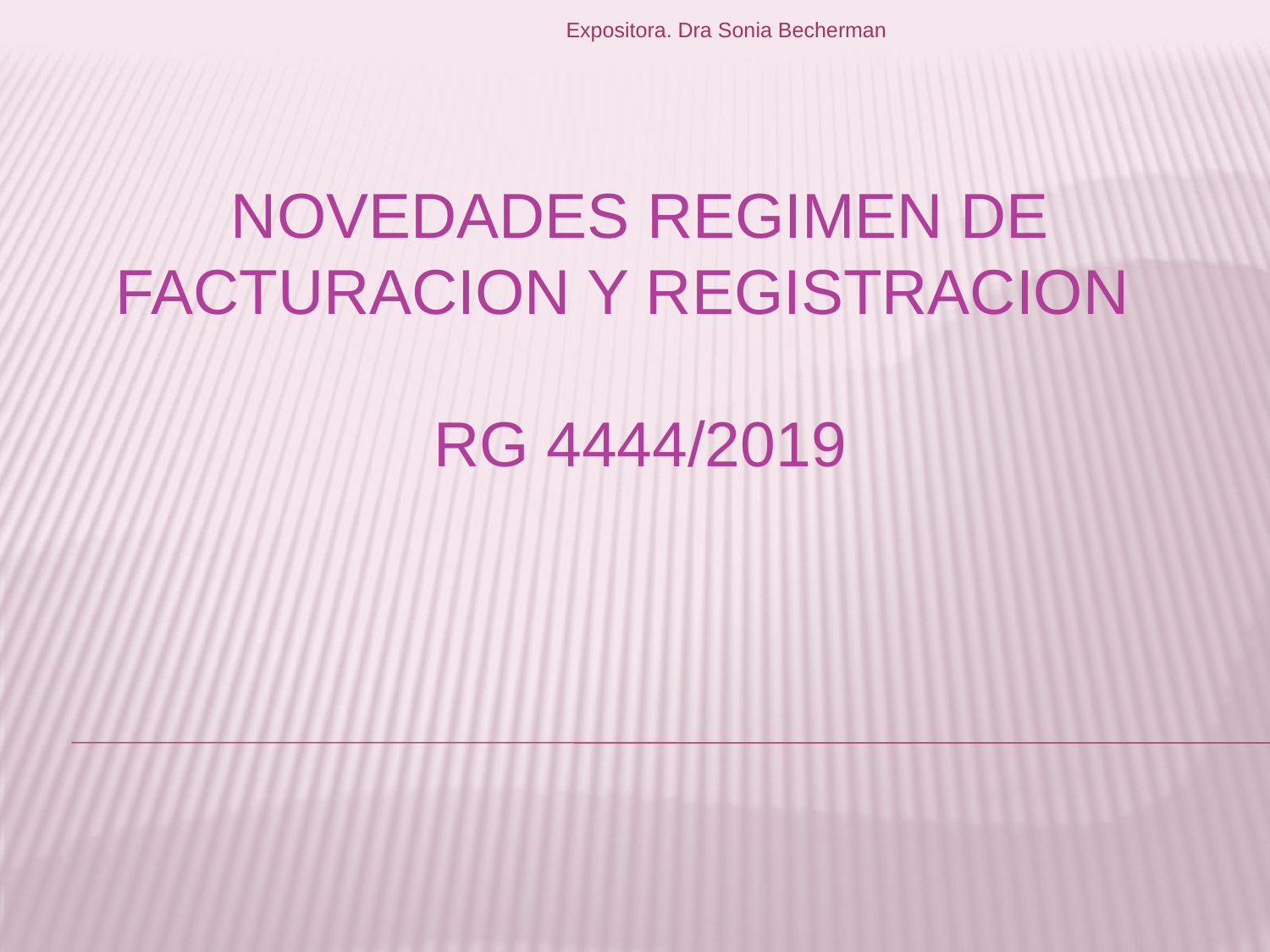

Expositora. Dra Sonia Becherman
# Novedades regimen de facturacion y registracion rg 4444/2019